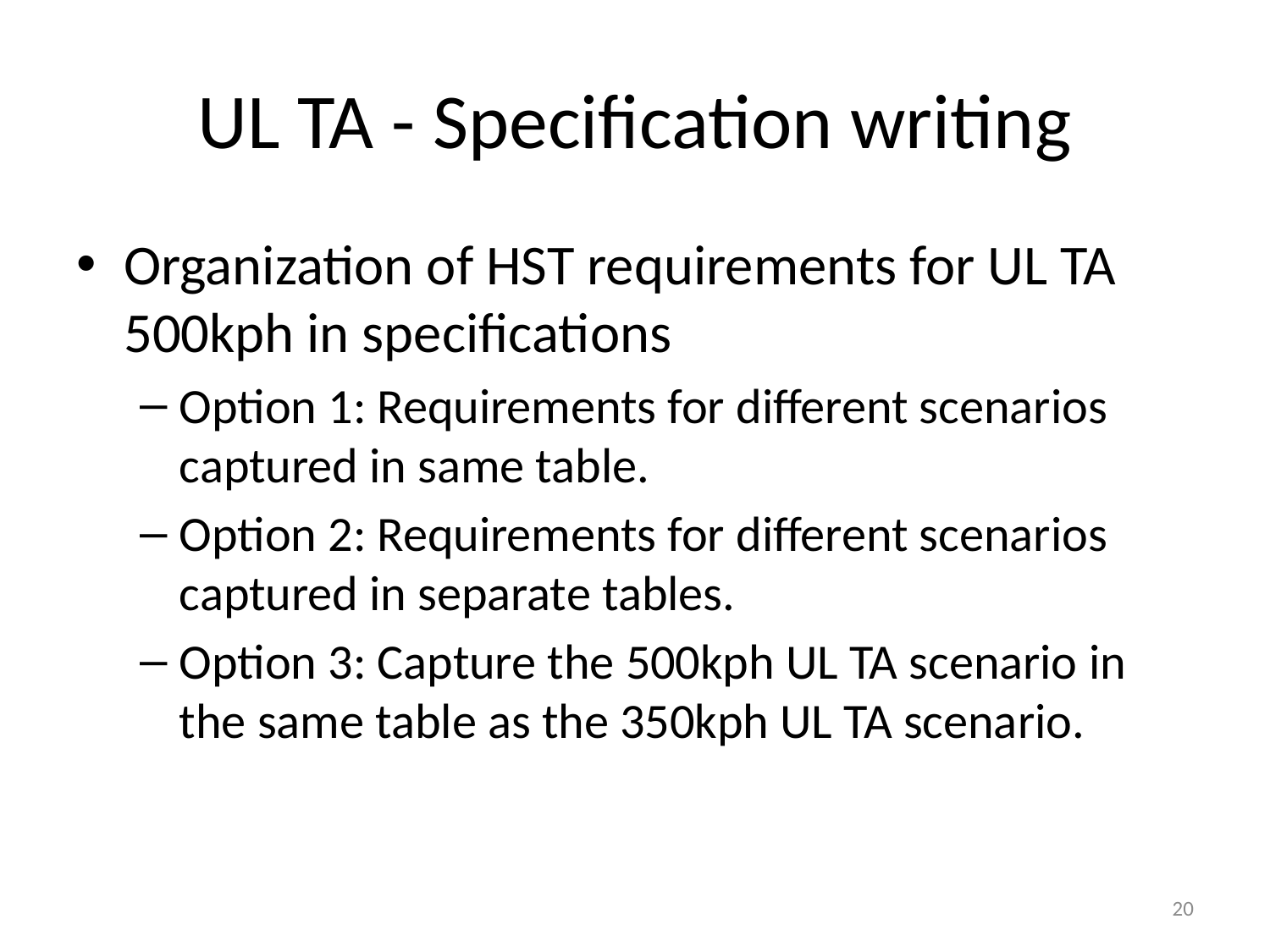

# UL TA - Specification writing
Organization of HST requirements for UL TA 500kph in specifications
Option 1: Requirements for different scenarios captured in same table.
Option 2: Requirements for different scenarios captured in separate tables.
Option 3: Capture the 500kph UL TA scenario in the same table as the 350kph UL TA scenario.

20